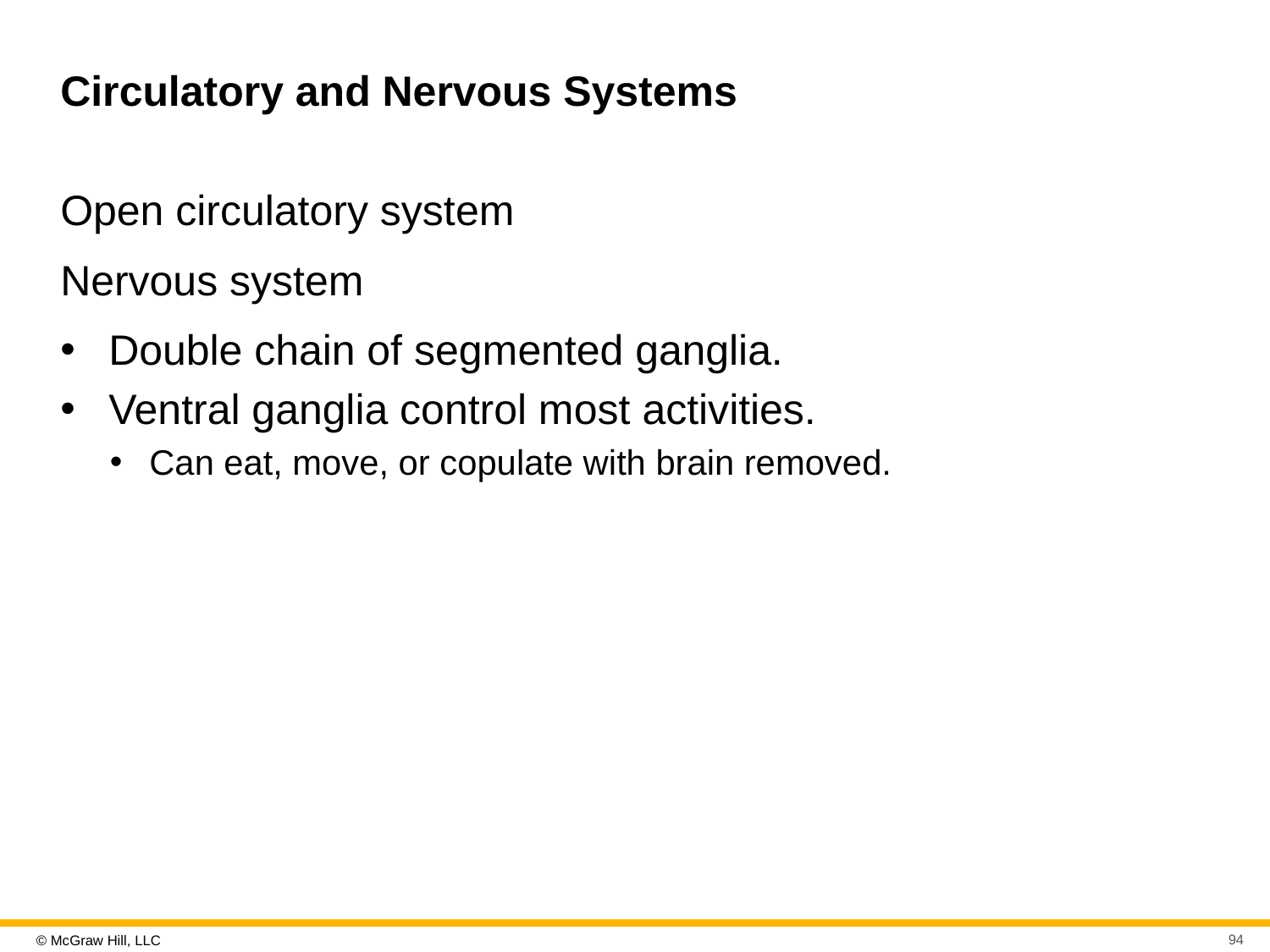

# Circulatory and Nervous Systems
Open circulatory system
Nervous system
Double chain of segmented ganglia.
Ventral ganglia control most activities.
Can eat, move, or copulate with brain removed.
94